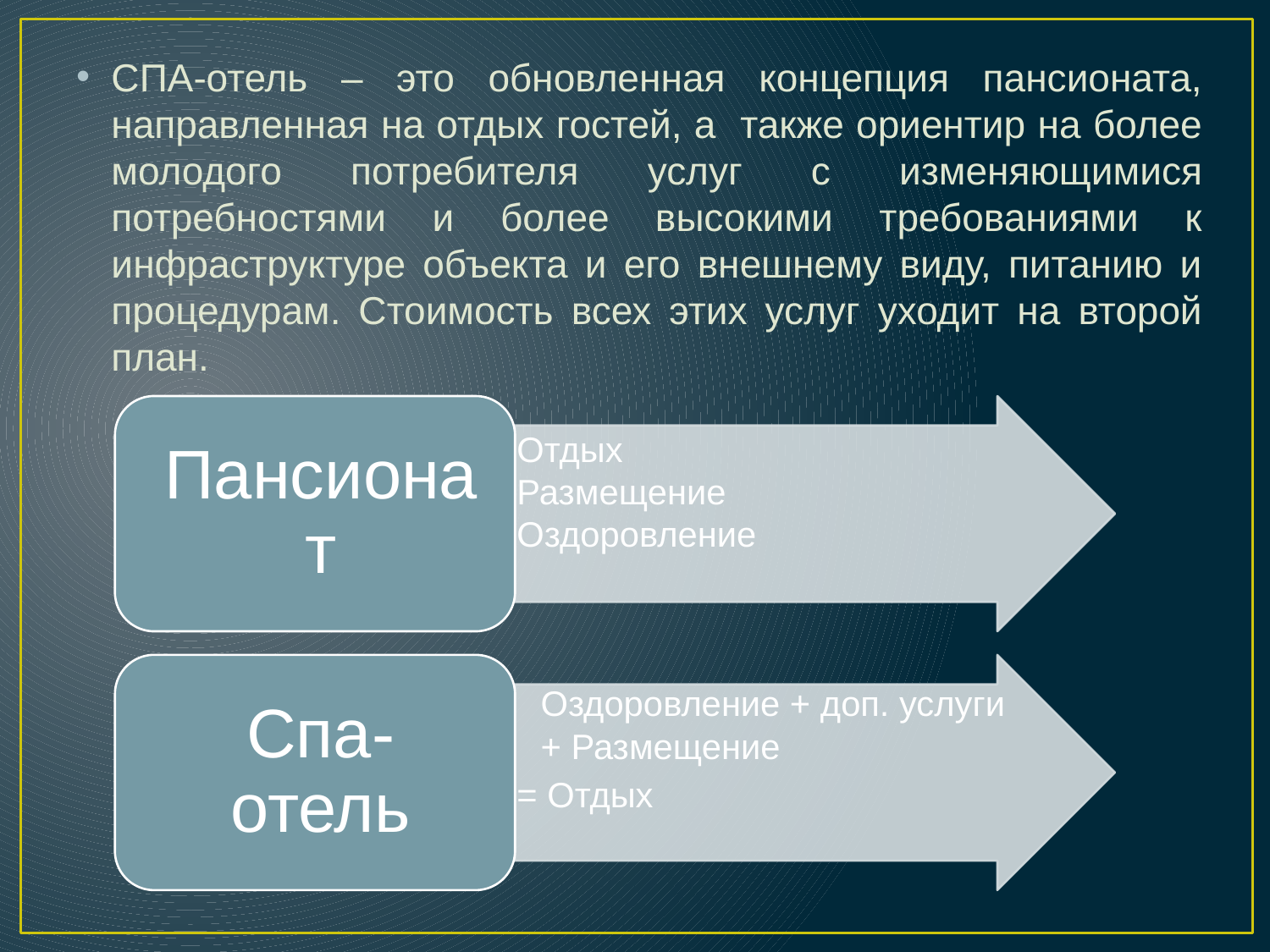

СПА-отель – это обновленная концепция пансионата, направленная на отдых гостей, а  также ориентир на более молодого потребителя услуг с изменяющимися потребностями и более высокими требованиями к инфраструктуре объекта и его внешнему виду, питанию и процедурам. Стоимость всех этих услуг уходит на второй план.
Отдых
Размещение
Оздоровление

Пансионат
Оздоровление + доп. услуги
+ Размещение
= Отдых
Спа-отель